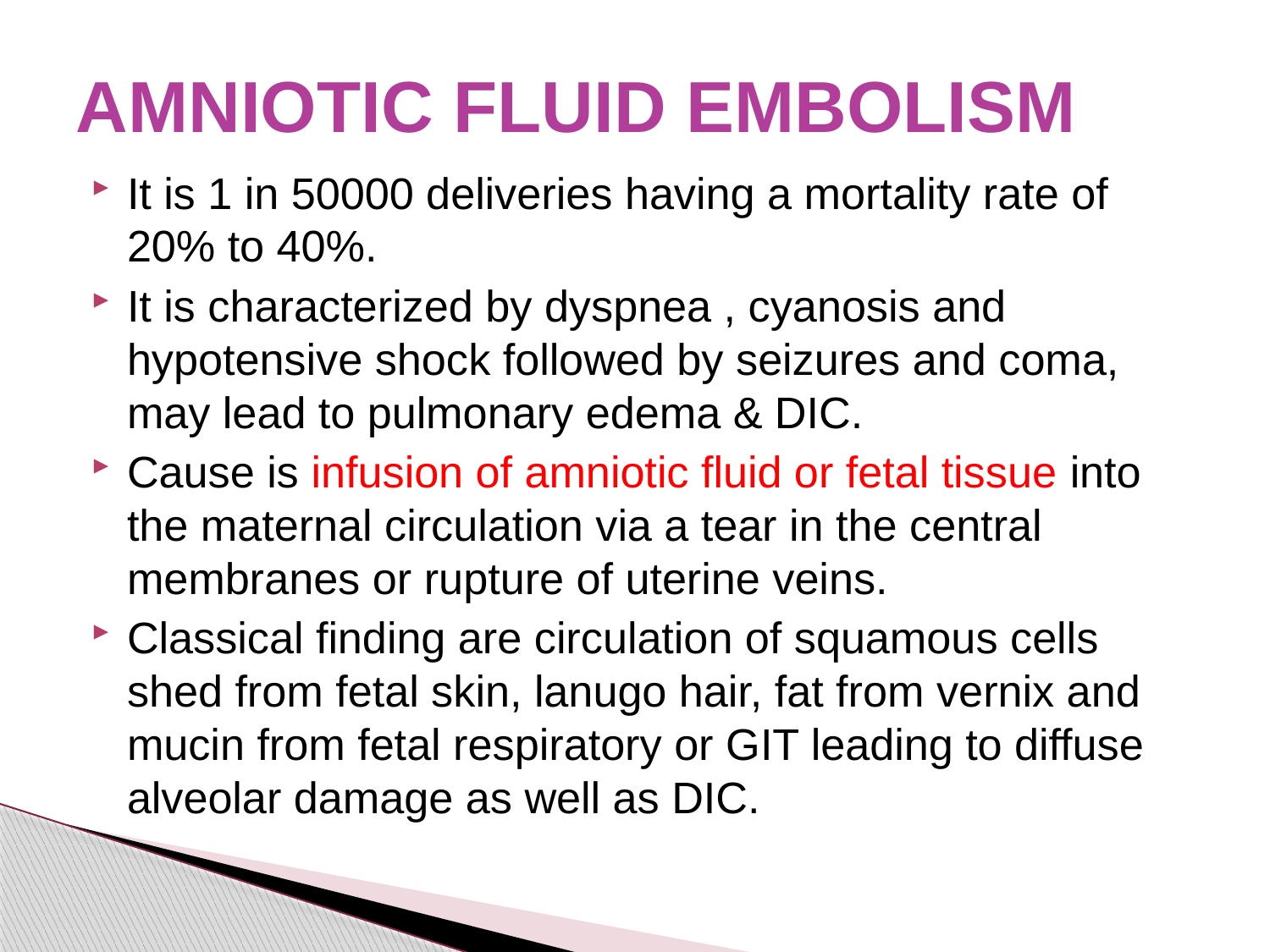

# AMNIOTIC FLUID EMBOLISM
It is 1 in 50000 deliveries having a mortality rate of 20% to 40%.
It is characterized by dyspnea , cyanosis and hypotensive shock followed by seizures and coma, may lead to pulmonary edema & DIC.
Cause is infusion of amniotic fluid or fetal tissue into the maternal circulation via a tear in the central membranes or rupture of uterine veins.
Classical finding are circulation of squamous cells shed from fetal skin, lanugo hair, fat from vernix and mucin from fetal respiratory or GIT leading to diffuse alveolar damage as well as DIC.